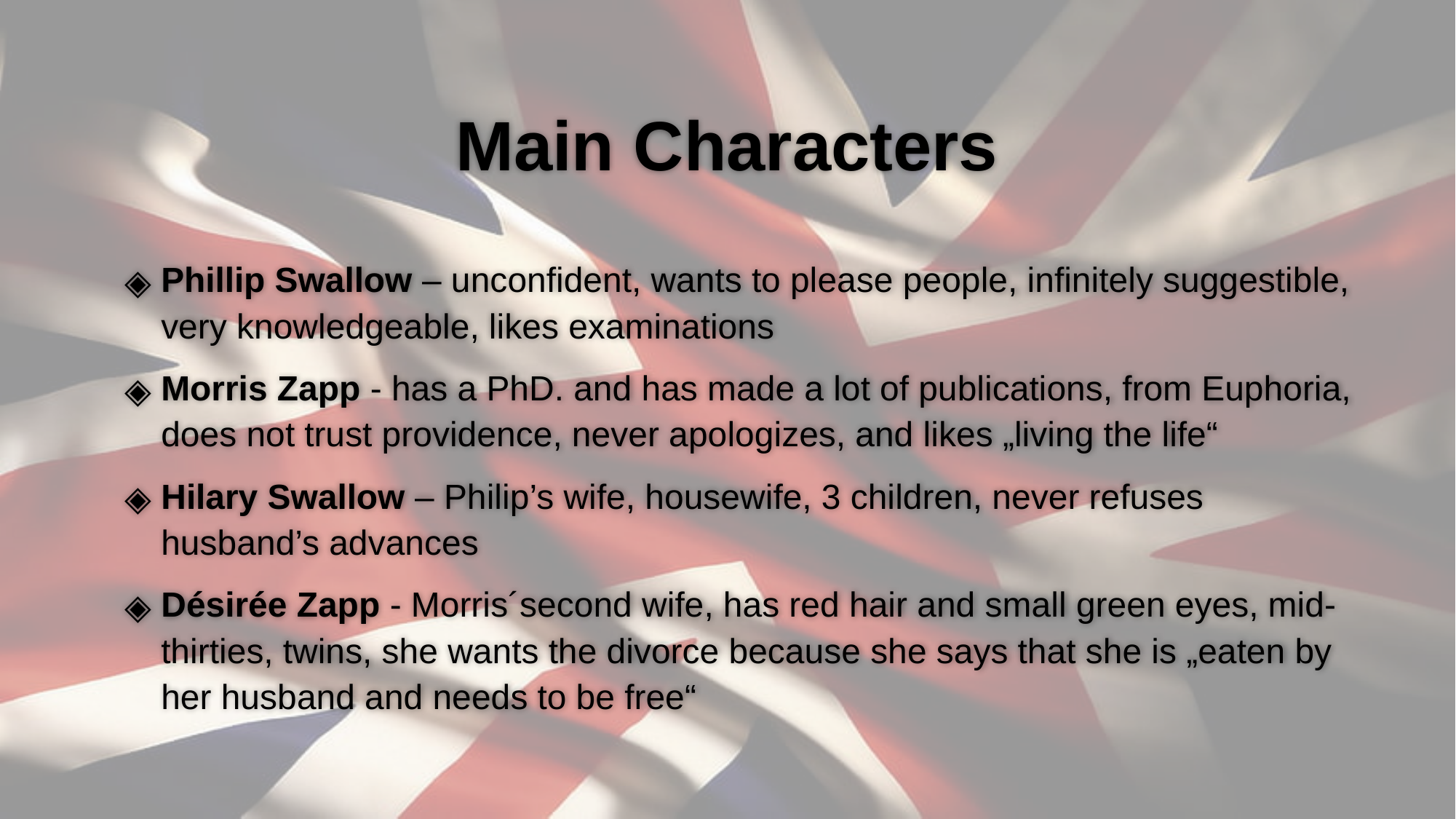

# Main Characters
Phillip Swallow – unconfident, wants to please people, infinitely suggestible, very knowledgeable, likes examinations
Morris Zapp - has a PhD. and has made a lot of publications, from Euphoria, does not trust providence, never apologizes, and likes „living the life“
Hilary Swallow – Philip’s wife, housewife, 3 children, never refuses husband’s advances
Désirée Zapp - Morris´second wife, has red hair and small green eyes, mid-thirties, twins, she wants the divorce because she says that she is „eaten by her husband and needs to be free“